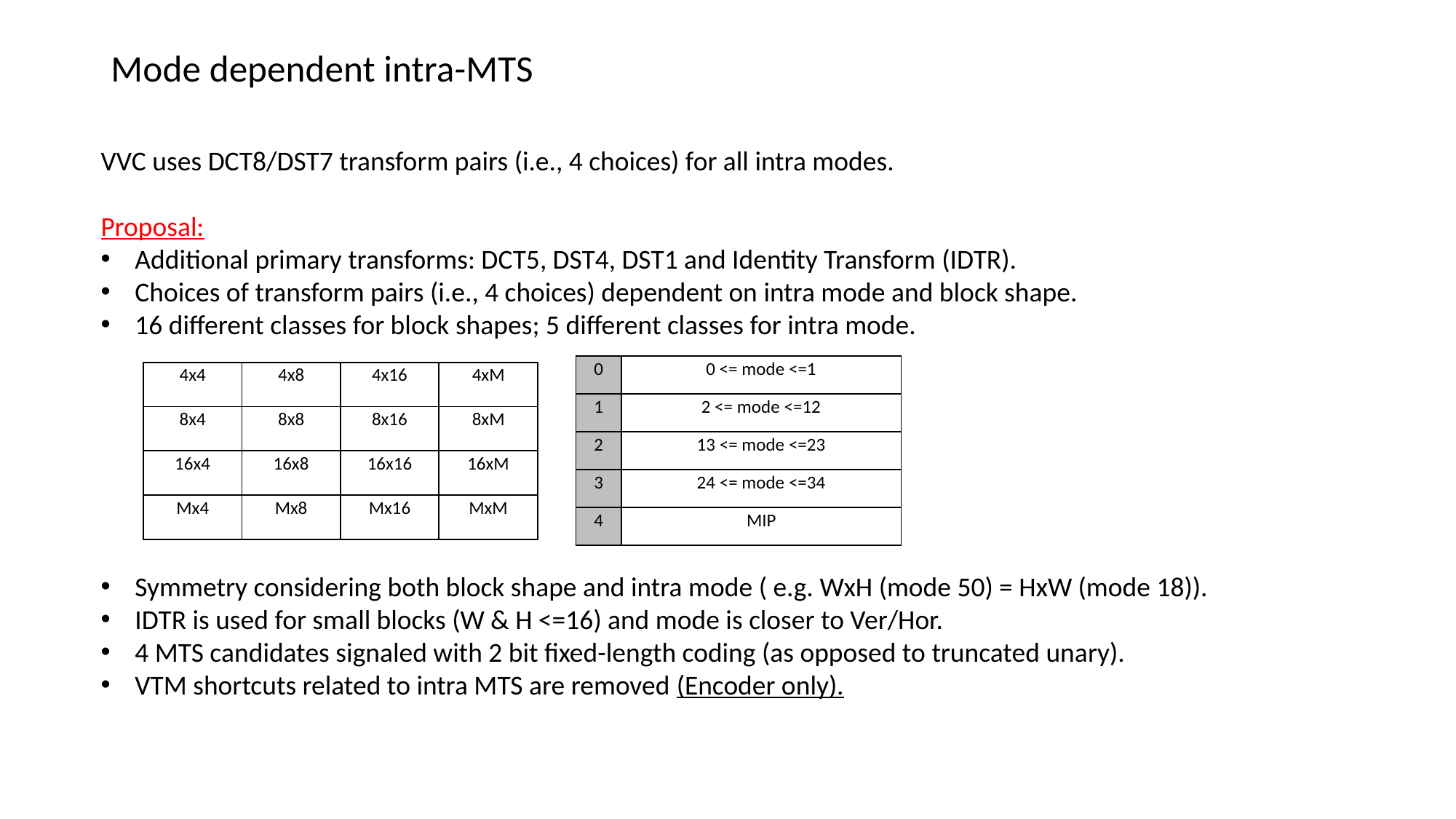

# Mode dependent intra-MTS
VVC uses DCT8/DST7 transform pairs (i.e., 4 choices) for all intra modes.

Proposal:
Additional primary transforms: DCT5, DST4, DST1 and Identity Transform (IDTR).
Choices of transform pairs (i.e., 4 choices) dependent on intra mode and block shape.
16 different classes for block shapes; 5 different classes for intra mode.

Symmetry considering both block shape and intra mode ( e.g. WxH (mode 50) = HxW (mode 18)).
IDTR is used for small blocks (W & H <=16) and mode is closer to Ver/Hor.
4 MTS candidates signaled with 2 bit fixed-length coding (as opposed to truncated unary).
VTM shortcuts related to intra MTS are removed (Encoder only).
| 0 | 0 <= mode <=1 |
| --- | --- |
| 1 | 2 <= mode <=12 |
| 2 | 13 <= mode <=23 |
| 3 | 24 <= mode <=34 |
| 4 | MIP |
| 4x4 | 4x8 | 4x16 | 4xM |
| --- | --- | --- | --- |
| 8x4 | 8x8 | 8x16 | 8xM |
| 16x4 | 16x8 | 16x16 | 16xM |
| Mx4 | Mx8 | Mx16 | MxM |